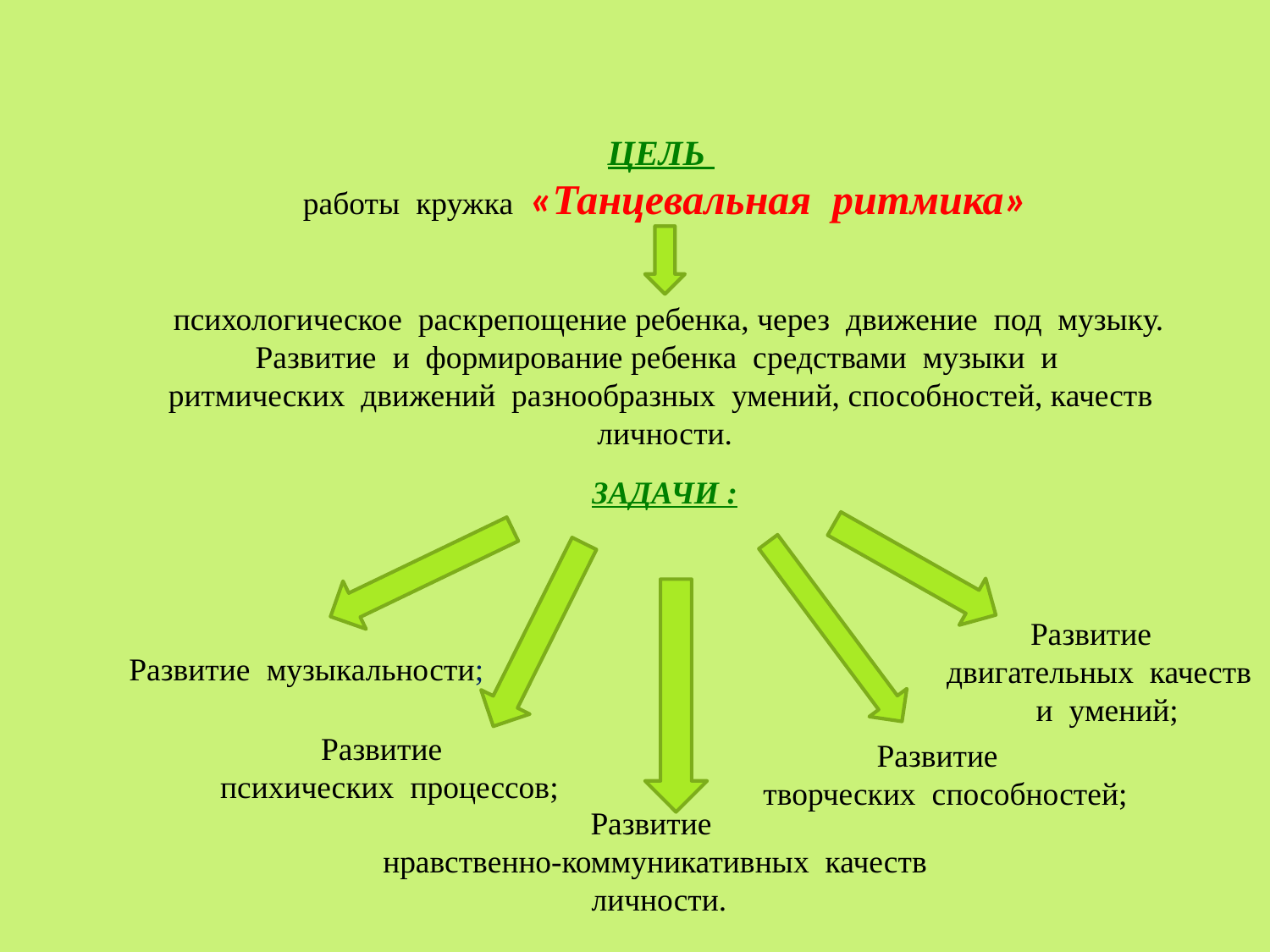

ЦЕЛЬ
 работы  кружка  «Танцевальная  ритмика»

 психологическое  раскрепощение ребенка, через  движение  под  музыку. Развитие  и  формирование ребенка  средствами  музыки  и
ритмических  движений  разнообразных  умений, способностей, качеств  личности.

ЗАДАЧИ :

Развитие
двигательных  качеств
  и  умений;
Развитие  музыкальности;
Развитие
психических  процессов;
Развитие
творческих  способностей;
Развитие
нравственно-коммуникативных  качеств  личности.